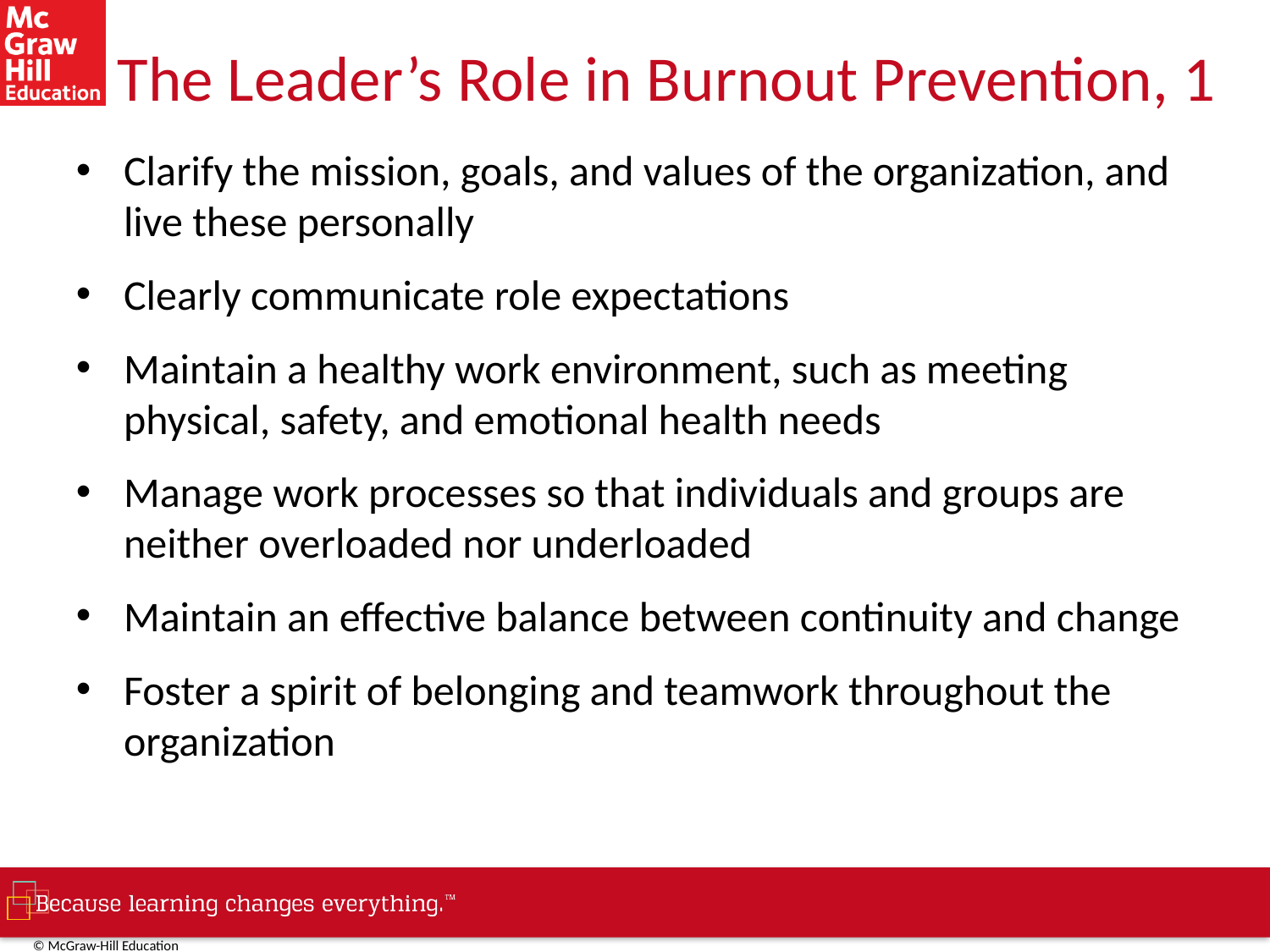

# The Leader’s Role in Burnout Prevention, 1
Clarify the mission, goals, and values of the organization, and live these personally
Clearly communicate role expectations
Maintain a healthy work environment, such as meeting physical, safety, and emotional health needs
Manage work processes so that individuals and groups are neither overloaded nor underloaded
Maintain an effective balance between continuity and change
Foster a spirit of belonging and teamwork throughout the organization